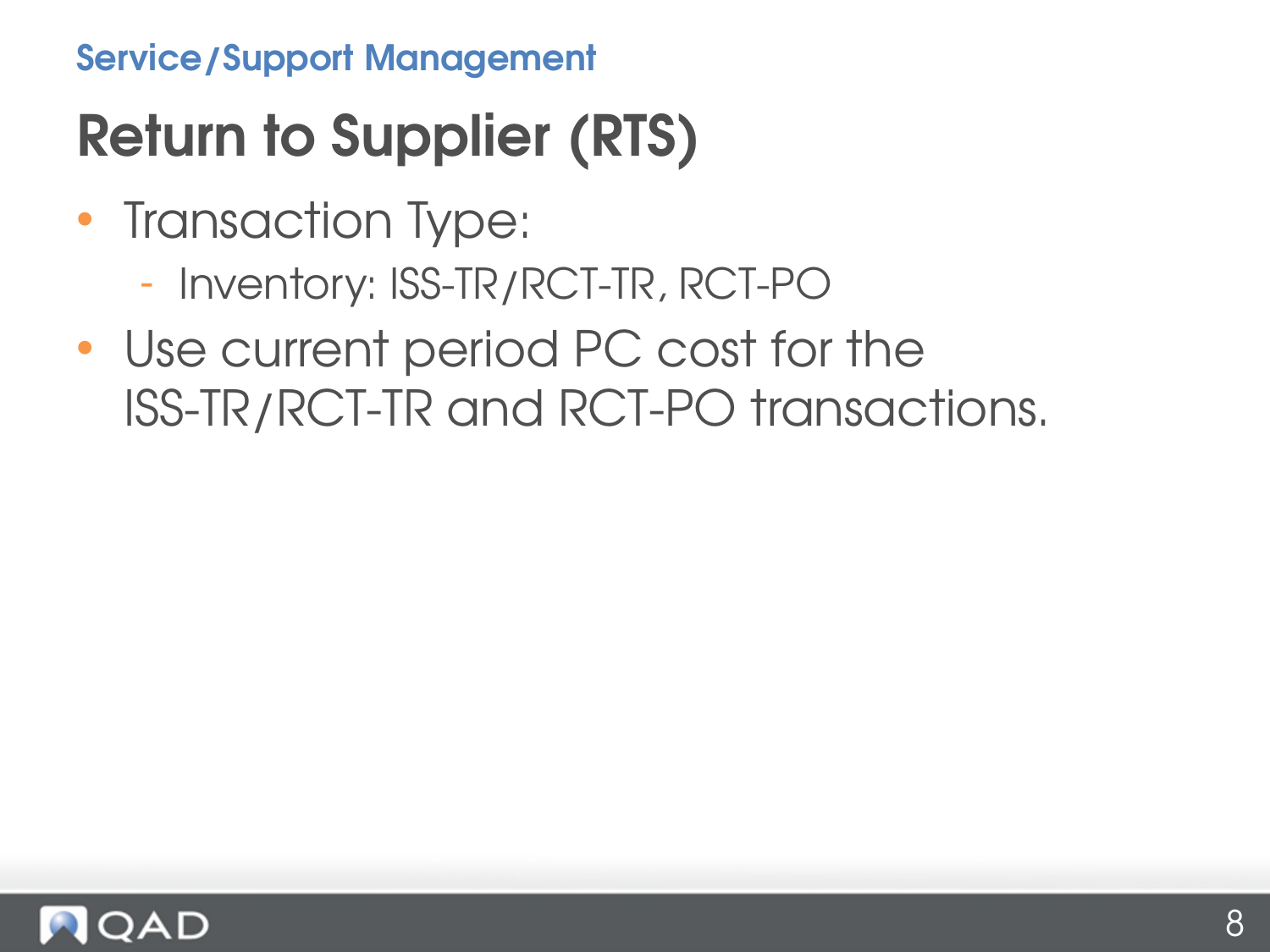

Service/Support Management
# Return to Supplier (RTS)
Transaction Type:
Inventory: ISS-TR/RCT-TR, RCT-PO
Use current period PC cost for the ISS-TR/RCT-TR and RCT-PO transactions.

8